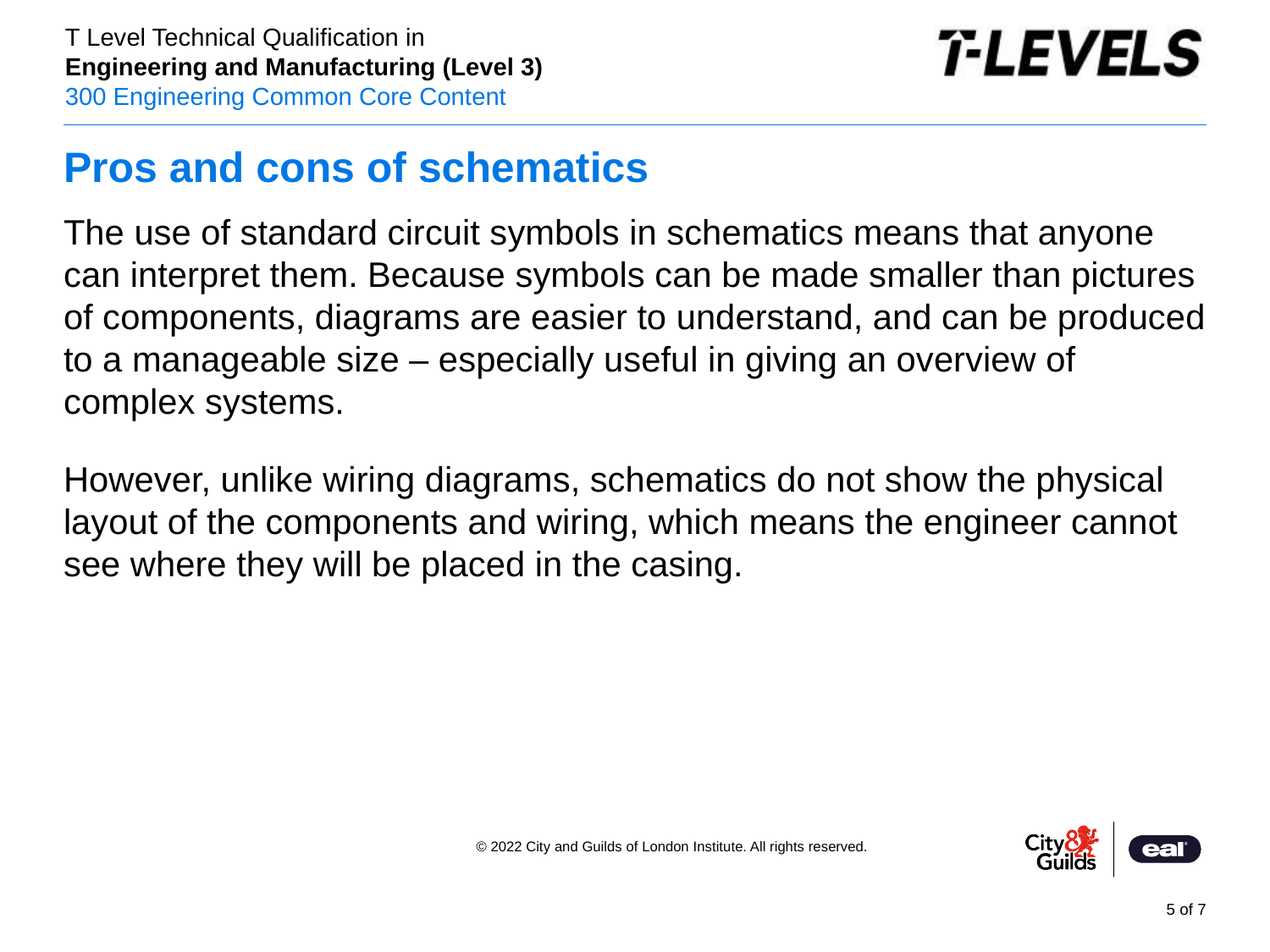

# Pros and cons of schematics
The use of standard circuit symbols in schematics means that anyone can interpret them. Because symbols can be made smaller than pictures of components, diagrams are easier to understand, and can be produced to a manageable size – especially useful in giving an overview of complex systems.
However, unlike wiring diagrams, schematics do not show the physical layout of the components and wiring, which means the engineer cannot see where they will be placed in the casing.